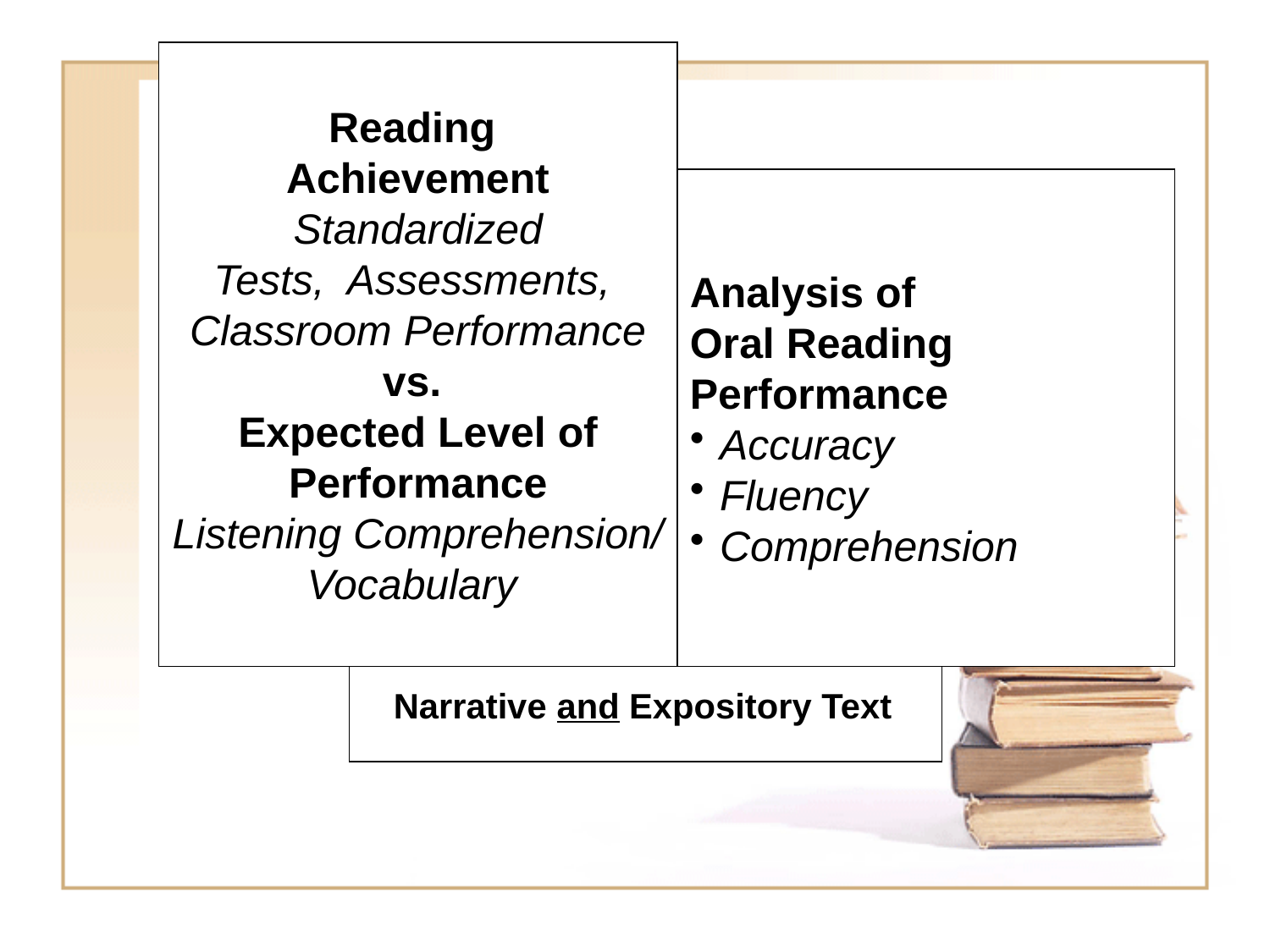

Reading
Achievement
Standardized
Tests,  Assessments,
Classroom Performance
vs.
Expected Level of
Performance
Listening Comprehension/
Vocabulary
Analysis of
Oral Reading
Performance
Accuracy
Fluency
Comprehension

Narrative and Expository Text